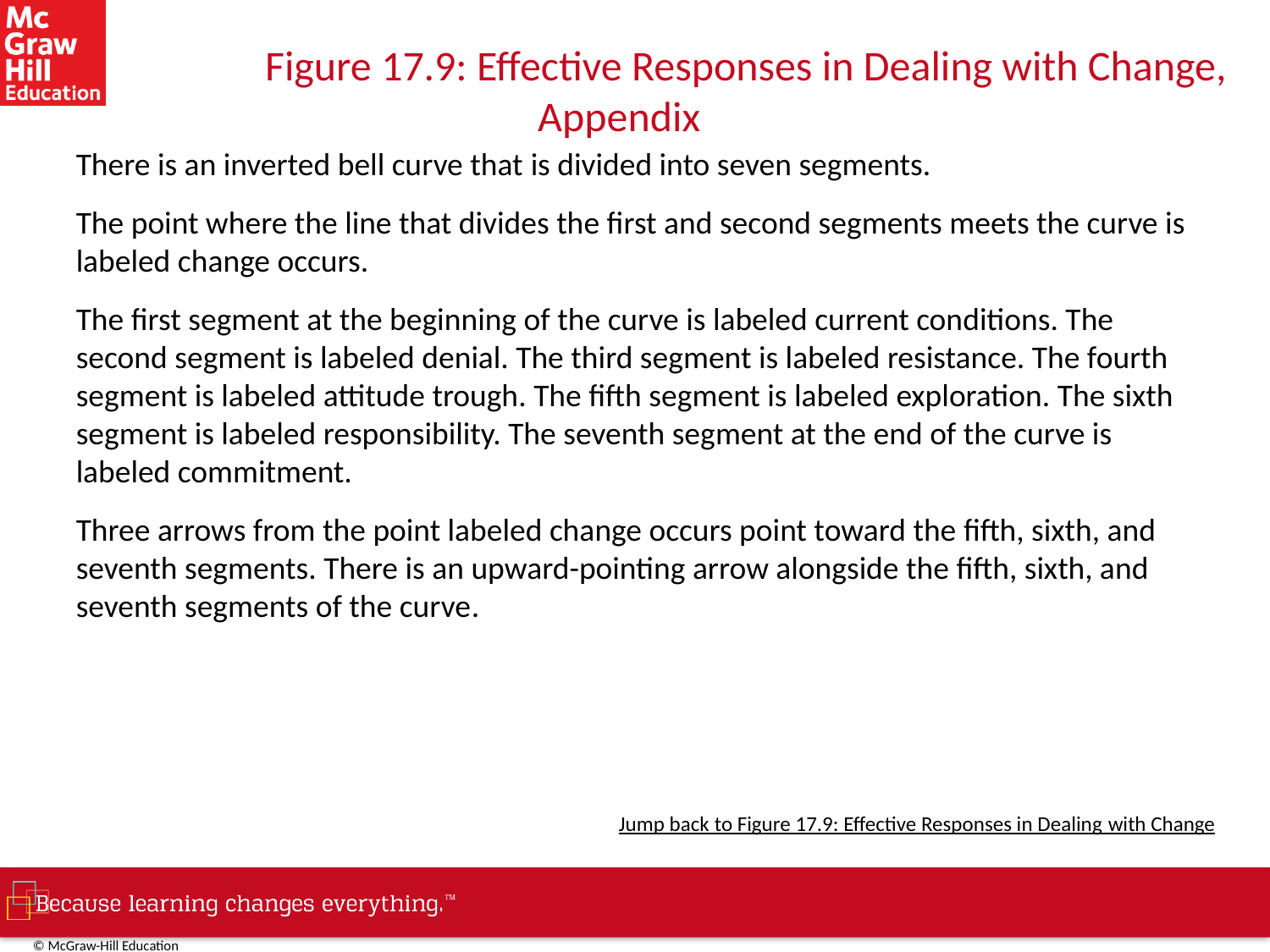

# Figure 17.9: Effective Responses in Dealing with Change, Appendix
There is an inverted bell curve that is divided into seven segments.
The point where the line that divides the first and second segments meets the curve is labeled change occurs.
The first segment at the beginning of the curve is labeled current conditions. The second segment is labeled denial. The third segment is labeled resistance. The fourth segment is labeled attitude trough. The fifth segment is labeled exploration. The sixth segment is labeled responsibility. The seventh segment at the end of the curve is labeled commitment.
Three arrows from the point labeled change occurs point toward the fifth, sixth, and seventh segments. There is an upward-pointing arrow alongside the fifth, sixth, and seventh segments of the curve.
Jump back to Figure 17.9: Effective Responses in Dealing with Change